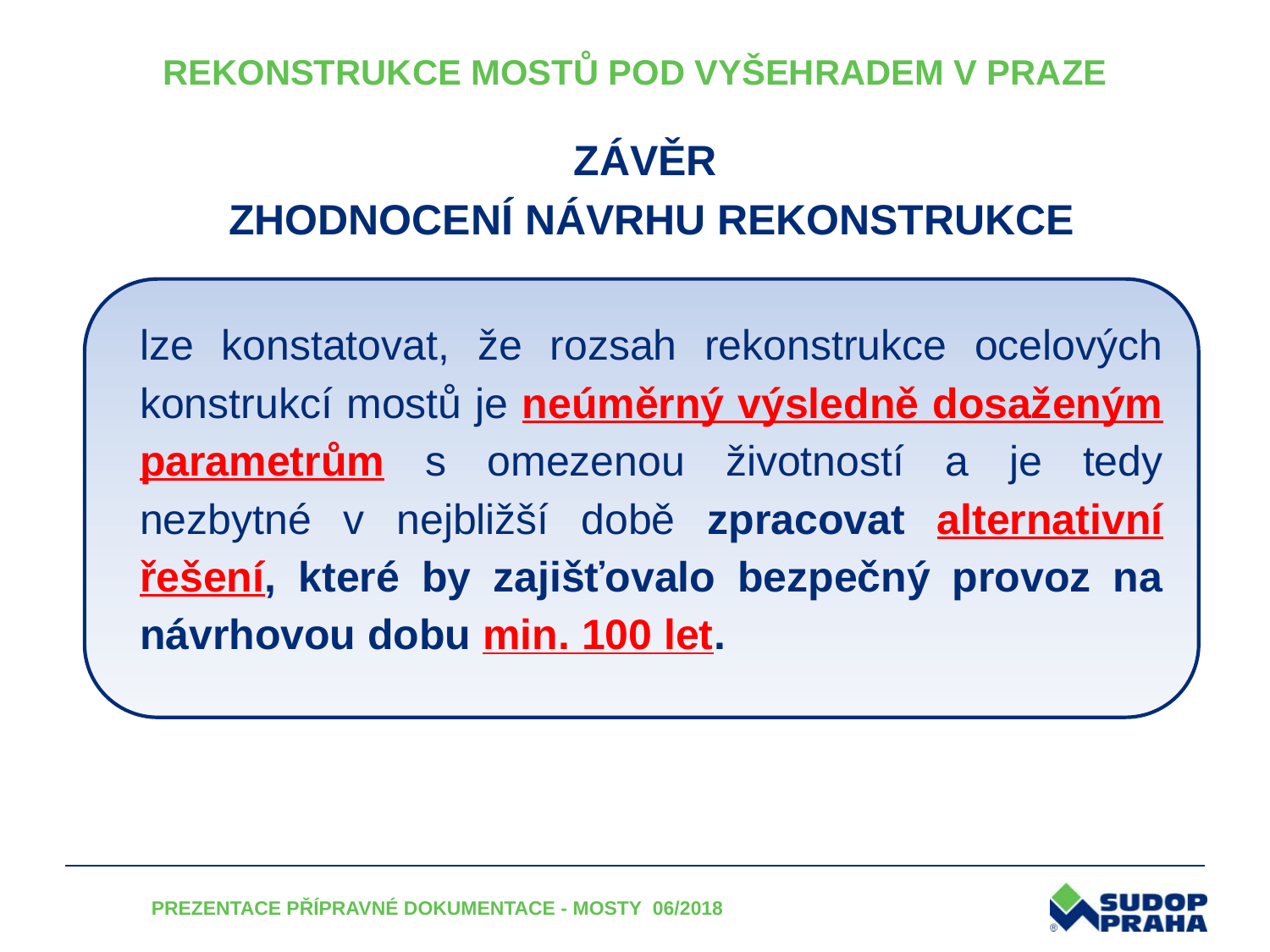

# REKONSTRUKCE MOSTŮ POD VYŠEHRADEM V PRAZE
ZÁVĚR
ZHODNOCENÍ NÁVRHU REKONSTRUKCE

lze konstatovat, že rozsah rekonstrukce ocelových konstrukcí mostů je neúměrný výsledně dosaženým parametrům s omezenou životností a je tedy nezbytné v nejbližší době zpracovat alternativní řešení, které by zajišťovalo bezpečný provoz na návrhovou dobu min. 100 let.

PREZENTACE PŘÍPRAVNÉ DOKUMENTACE - MOSTY  06/2018